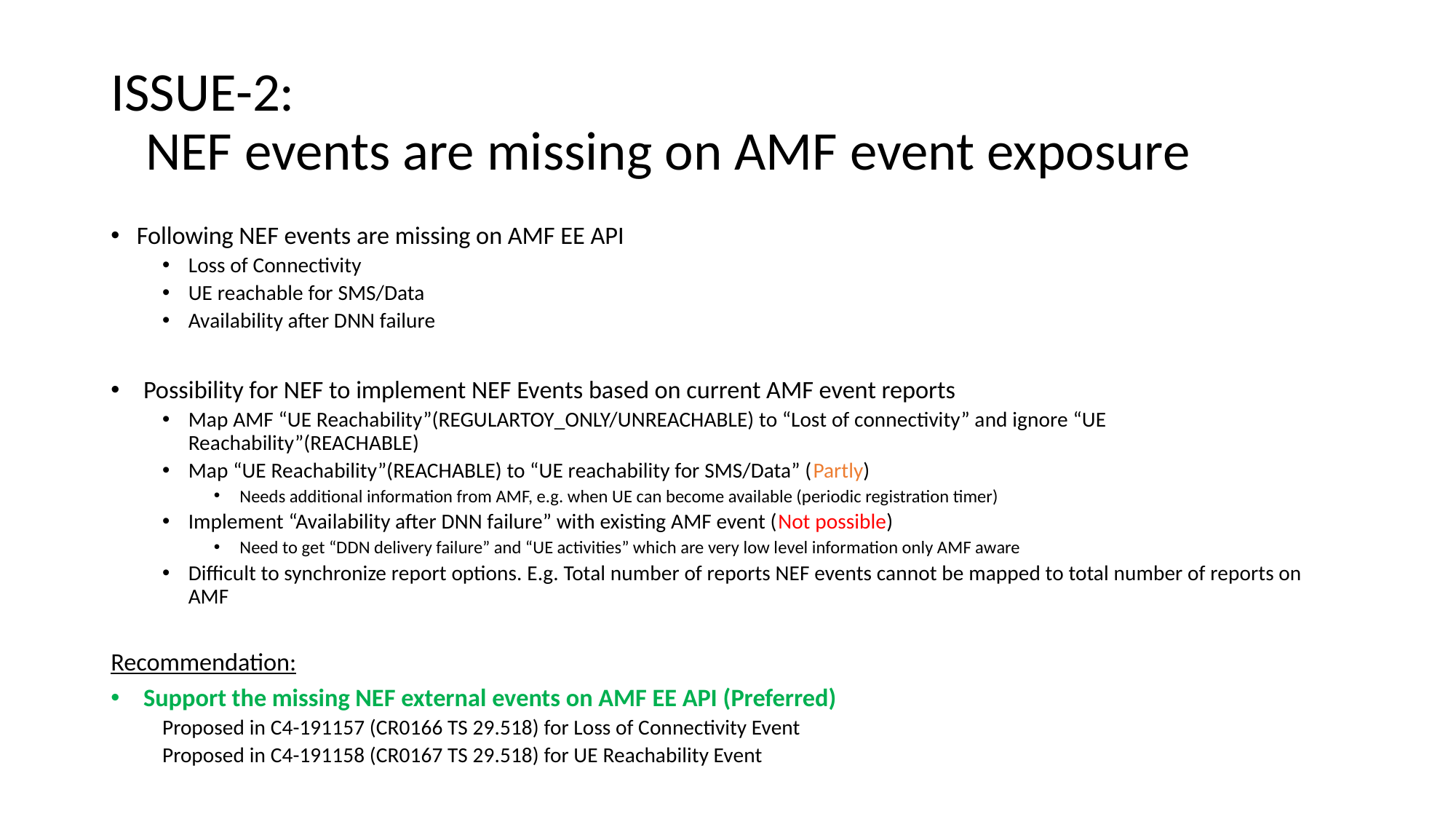

# ISSUE-2: NEF events are missing on AMF event exposure
Following NEF events are missing on AMF EE API
Loss of Connectivity
UE reachable for SMS/Data
Availability after DNN failure

Possibility for NEF to implement NEF Events based on current AMF event reports
Map AMF “UE Reachability”(REGULARTOY_ONLY/UNREACHABLE) to “Lost of connectivity” and ignore “UE Reachability”(REACHABLE)
Map “UE Reachability”(REACHABLE) to “UE reachability for SMS/Data” (Partly)
Needs additional information from AMF, e.g. when UE can become available (periodic registration timer)
Implement “Availability after DNN failure” with existing AMF event (Not possible)
Need to get “DDN delivery failure” and “UE activities” which are very low level information only AMF aware
Difficult to synchronize report options. E.g. Total number of reports NEF events cannot be mapped to total number of reports on AMF

Recommendation:
Support the missing NEF external events on AMF EE API (Preferred)
Proposed in C4-191157 (CR0166 TS 29.518) for Loss of Connectivity Event
Proposed in C4-191158 (CR0167 TS 29.518) for UE Reachability Event